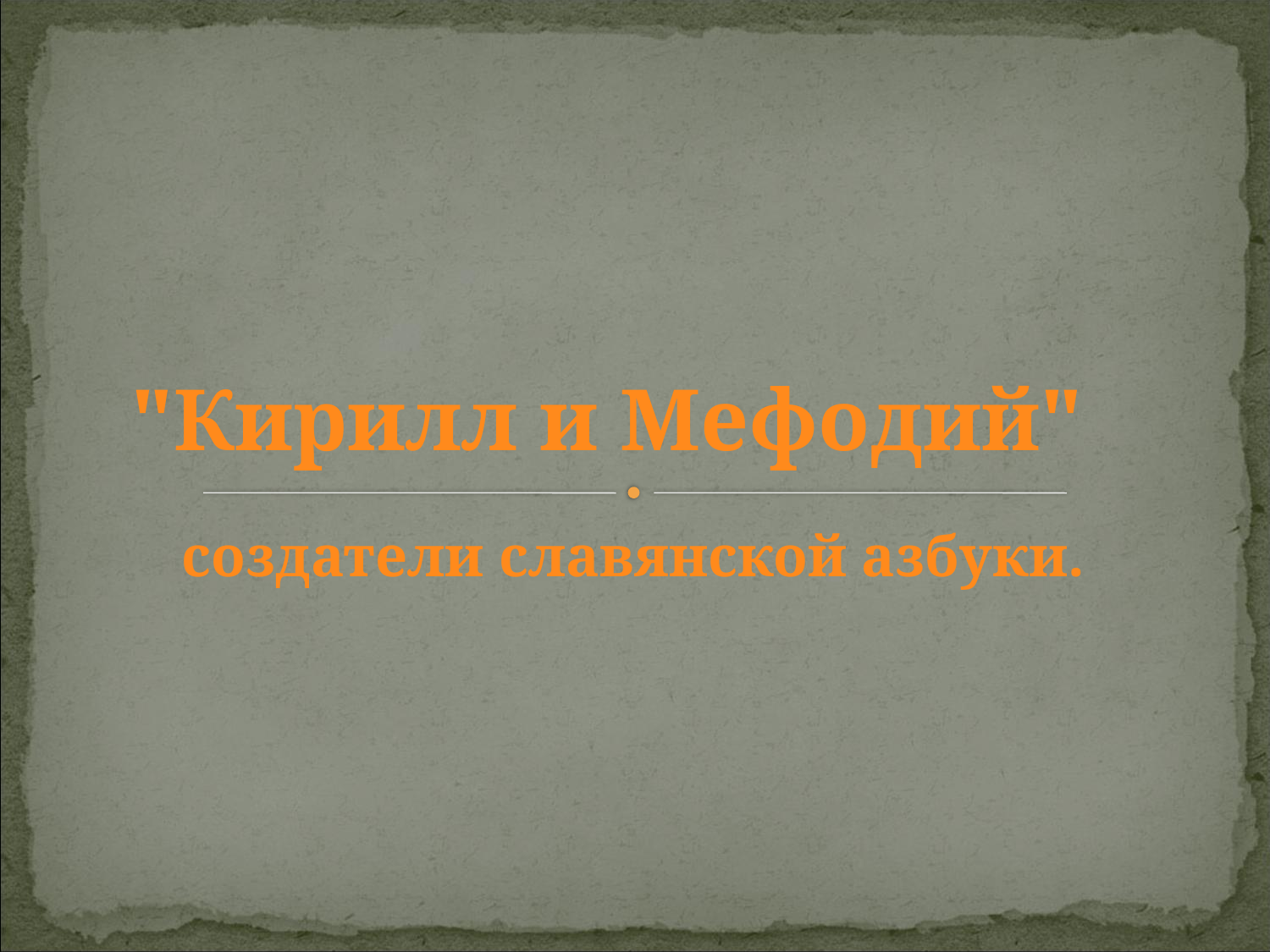

# "Кирилл и Мефодий"
создатели славянской азбуки.